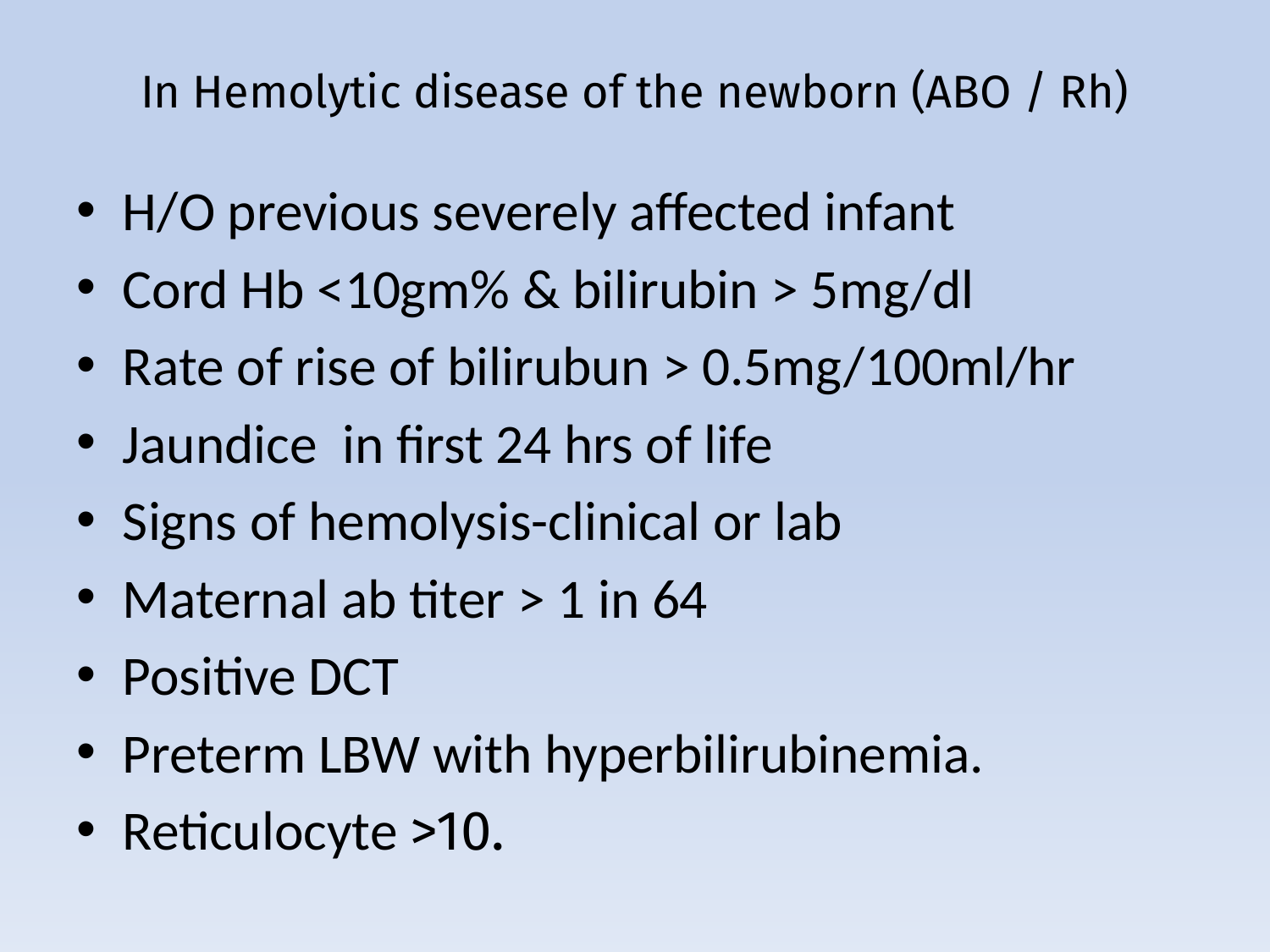

# In Hemolytic disease of the newborn (ABO / Rh)
H/O previous severely affected infant
Cord Hb <10gm% & bilirubin > 5mg/dl
Rate of rise of bilirubun > 0.5mg/100ml/hr
Jaundice  in first 24 hrs of life
Signs of hemolysis-clinical or lab
Maternal ab titer > 1 in 64
Positive DCT
Preterm LBW with hyperbilirubinemia.
Reticulocyte >10.